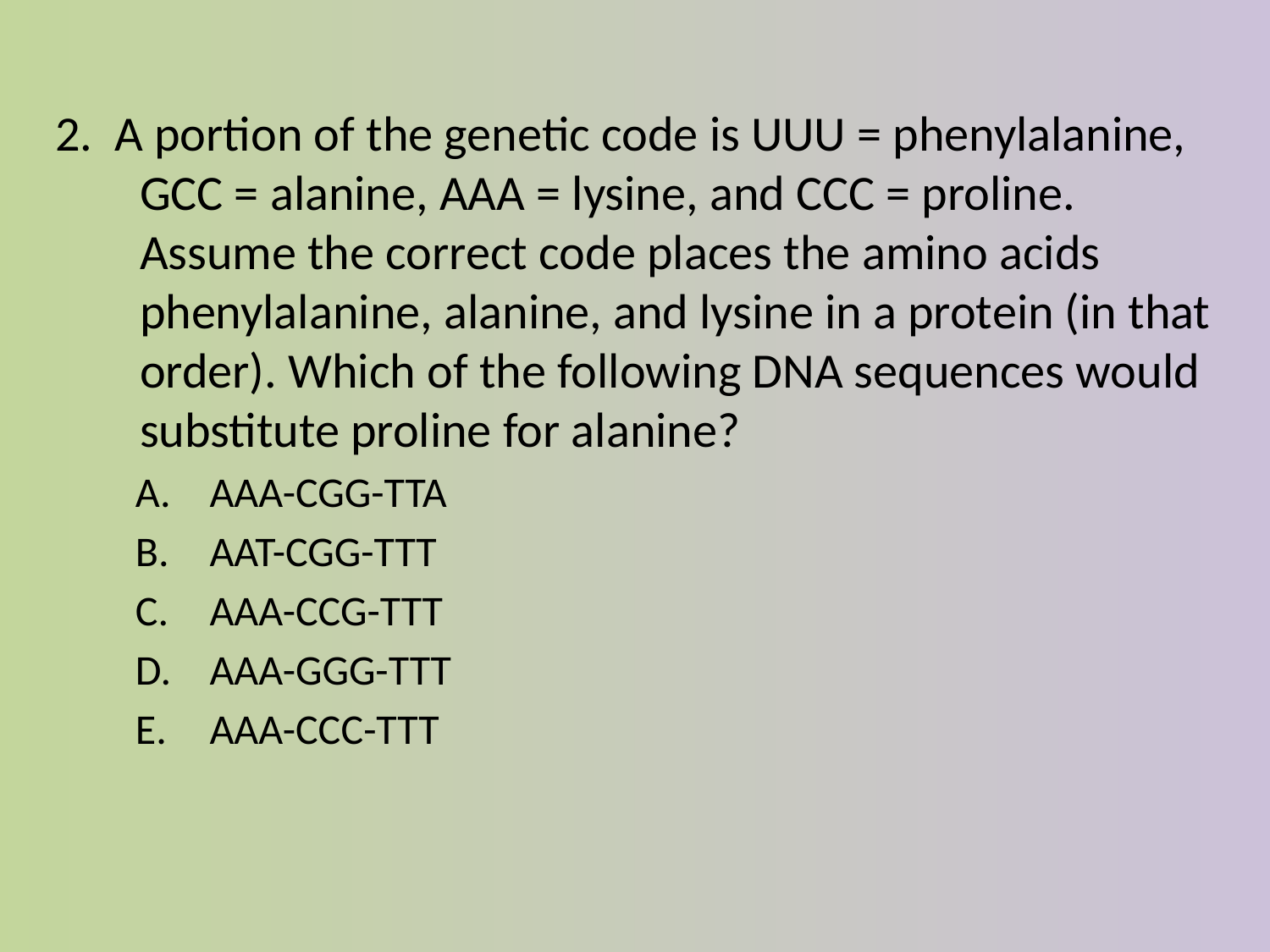

2.  A portion of the genetic code is UUU = phenylalanine, GCC = alanine, AAA = lysine, and CCC = proline. Assume the correct code places the amino acids phenylalanine, alanine, and lysine in a protein (in that order). Which of the following DNA sequences would substitute proline for alanine?
AAA-CGG-TTA
AAT-CGG-TTT
AAA-CCG-TTT
AAA-GGG-TTT
AAA-CCC-TTT